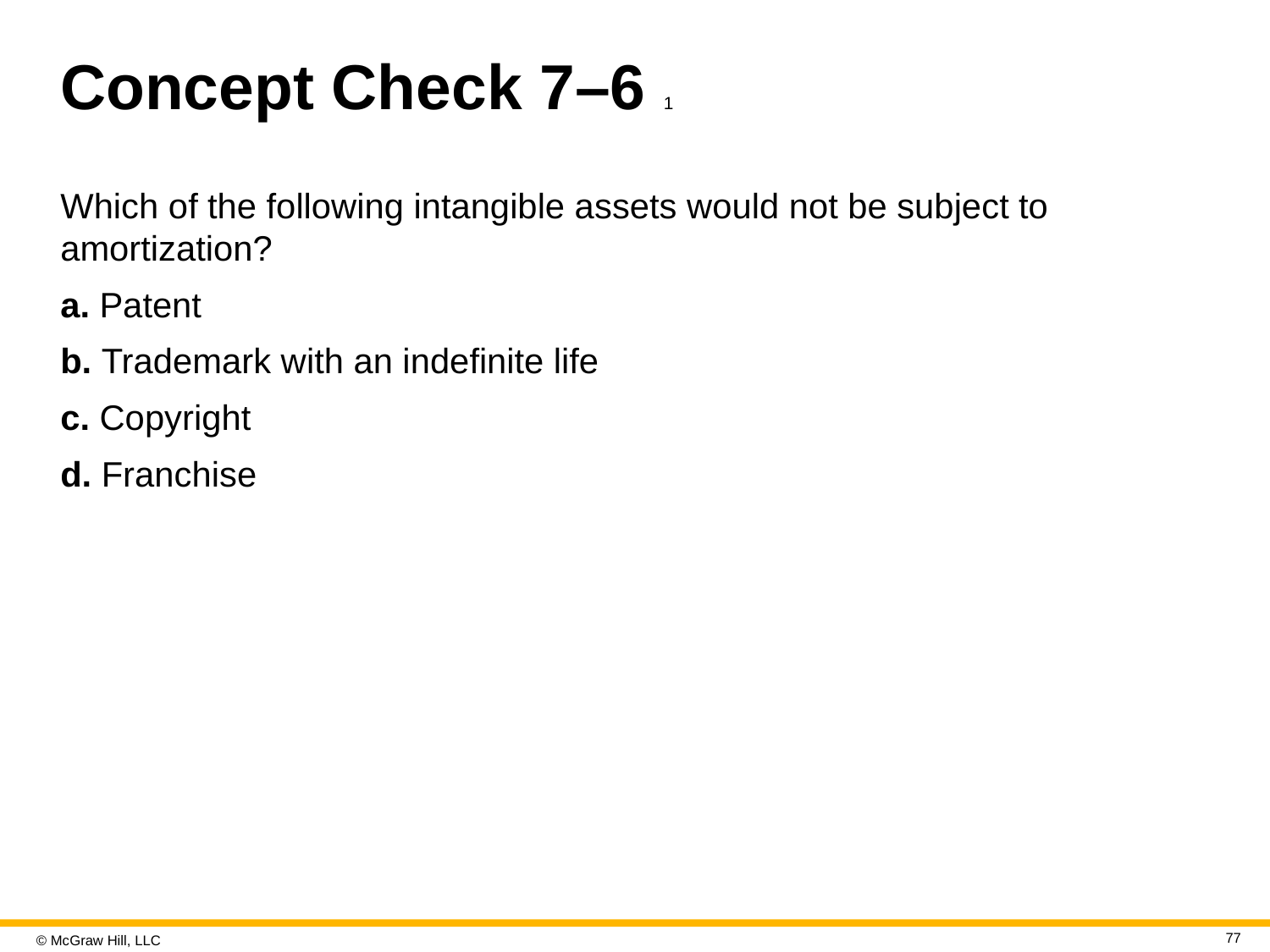

# Concept Check 7–6 1
Which of the following intangible assets would not be subject to amortization?
a. Patent
b. Trademark with an indefinite life
c. Copyright
d. Franchise
77